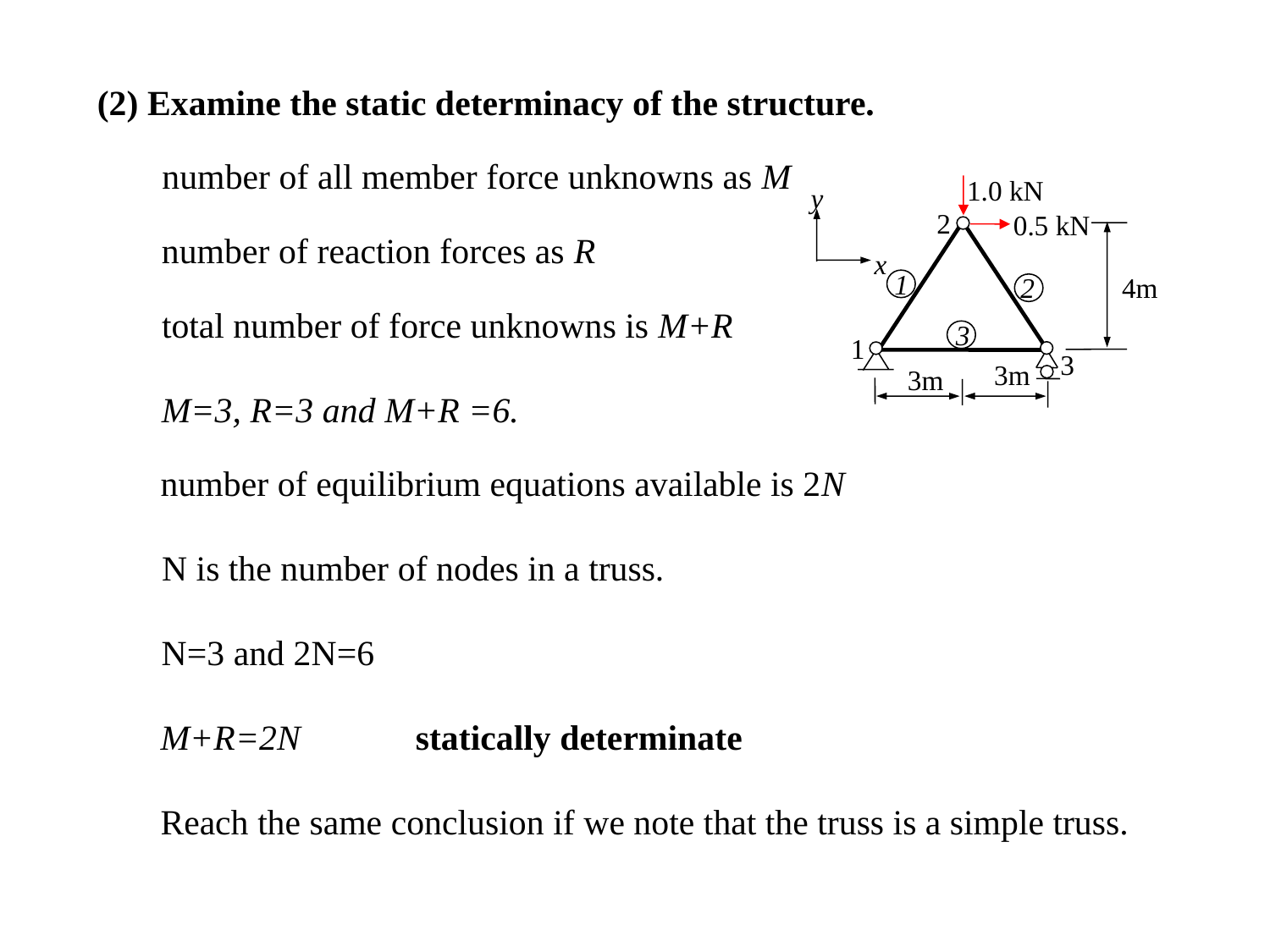

(2) Examine the static determinacy of the structure.
number of all member force unknowns as M
1.0 kN
y

2
0.5 kN

number of reaction forces as R

x

1
2
4m

total number of force unknowns is M+R
3

1

3

3m

3m

M=3, R=3 and M+R =6.

number of equilibrium equations available is 2N
N is the number of nodes in a truss.
N=3 and 2N=6
M+R=2N
statically determinate
Reach the same conclusion if we note that the truss is a simple truss.